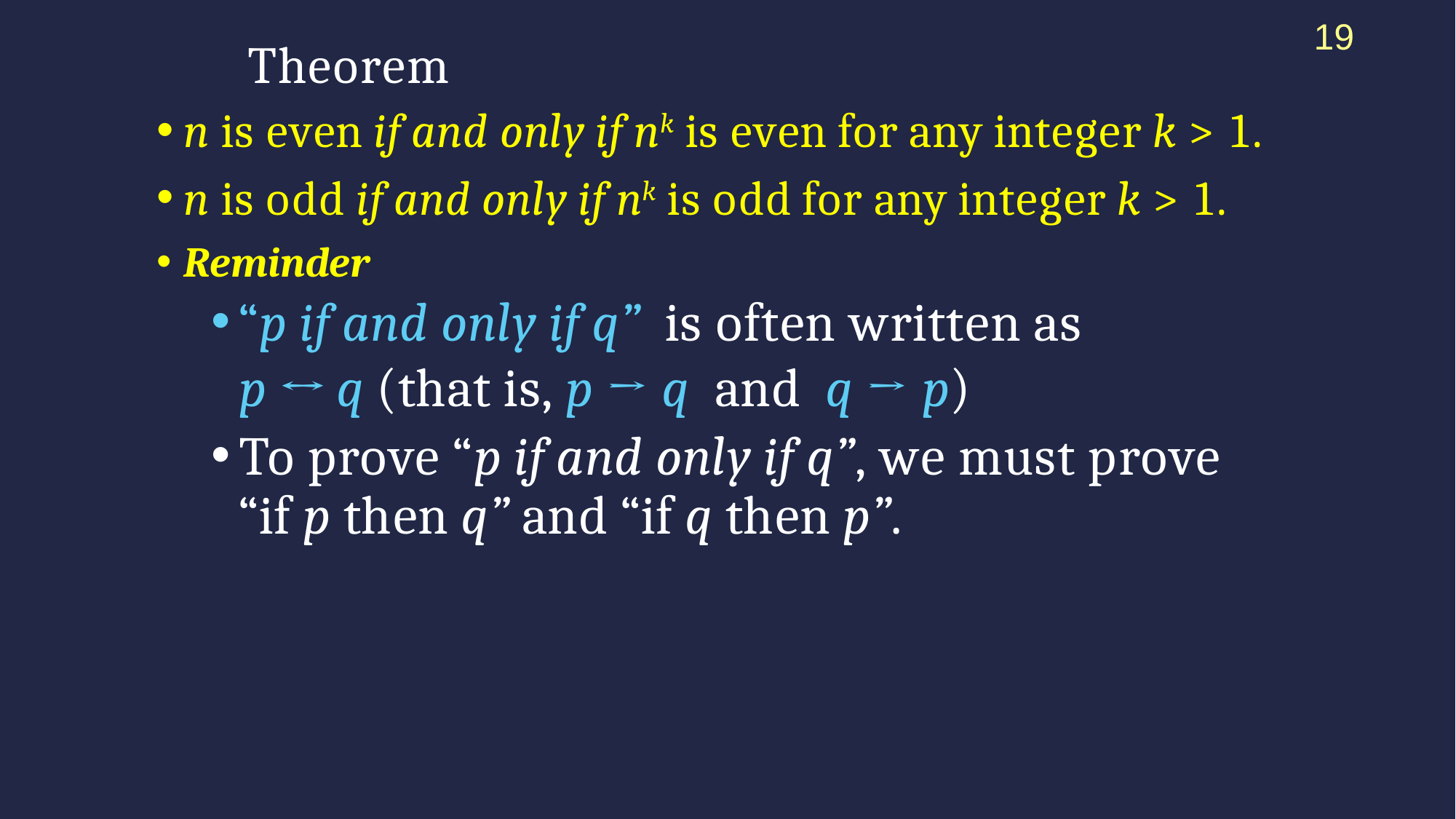

19
# Theorem
n is even if and only if nk is even for any integer k > 1.
n is odd if and only if nk is odd for any integer k > 1.
Reminder
“p if and only if q”  is often written as
p  ↔ q (that is, p → q  and  q → p)
To prove “p if and only if q”, we must prove “if p then q” and “if q then p”.